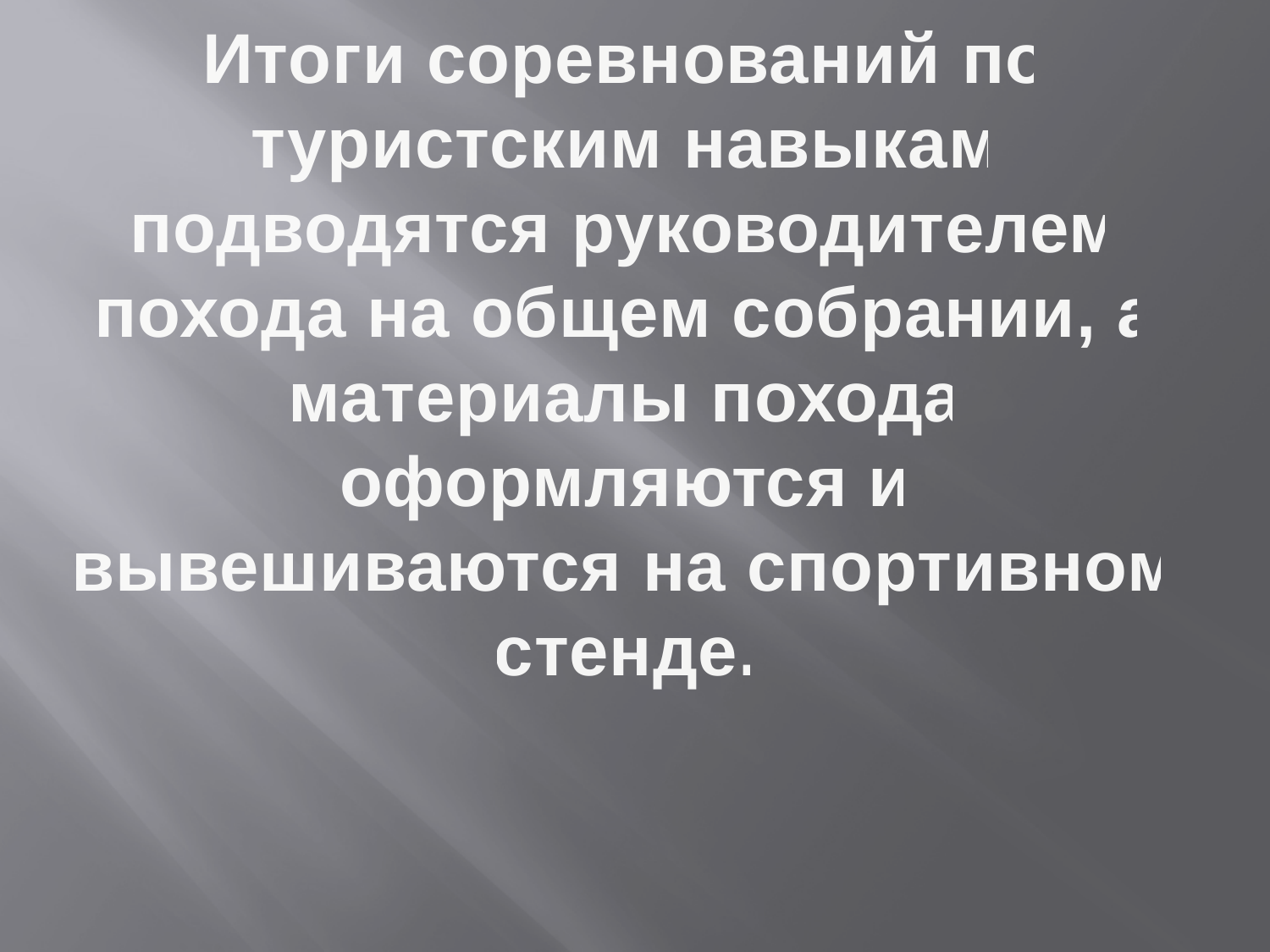

# Итоги соревнований по туристским навыкам подводятся руководителем похода на общем собрании, а материалы похода оформляются и вывешиваются на спортивном стенде.